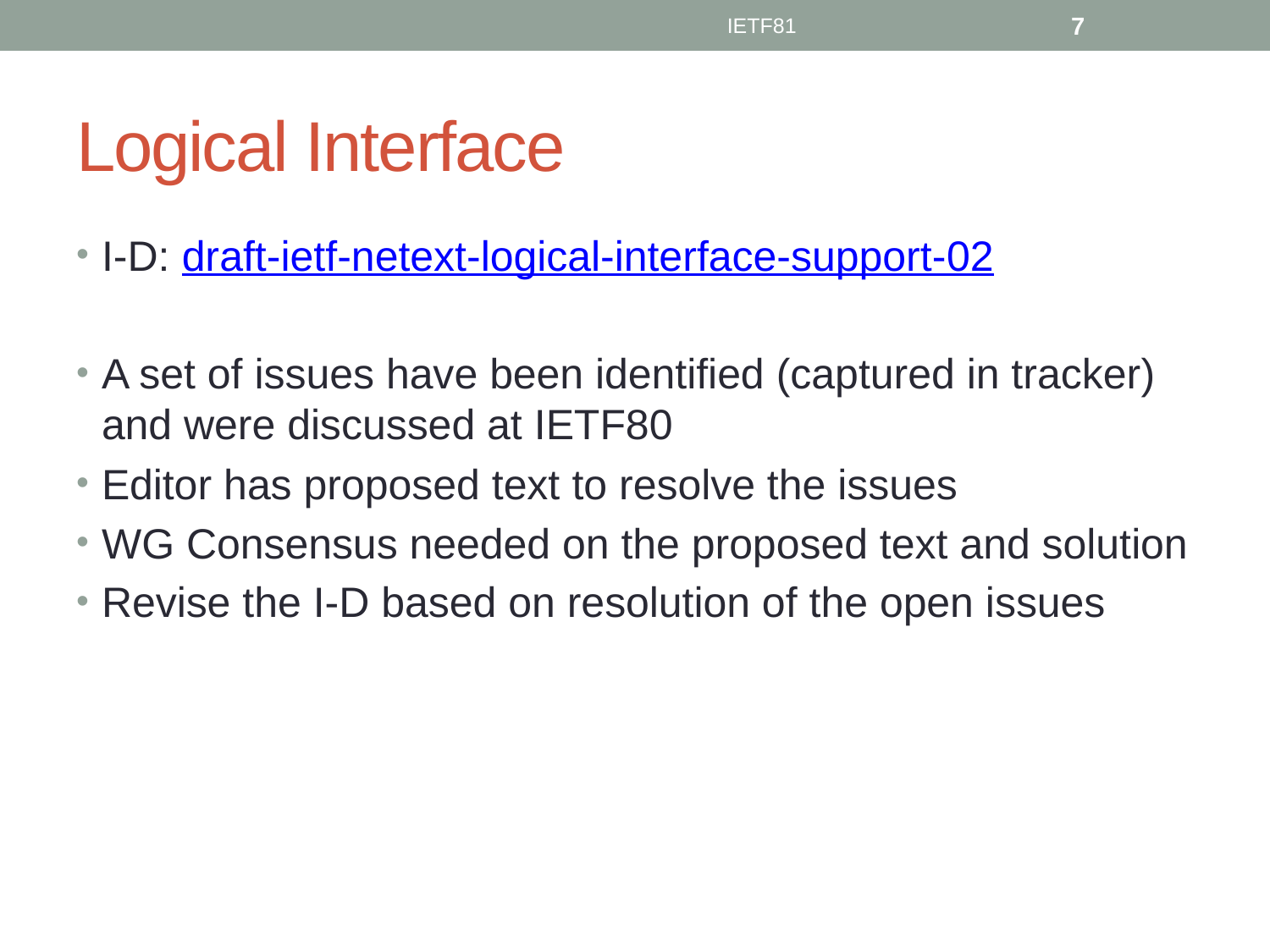

IETF81
7
# Logical Interface
I-D: draft-ietf-netext-logical-interface-support-02

A set of issues have been identified (captured in tracker) and were discussed at IETF80
Editor has proposed text to resolve the issues
WG Consensus needed on the proposed text and solution
Revise the I-D based on resolution of the open issues